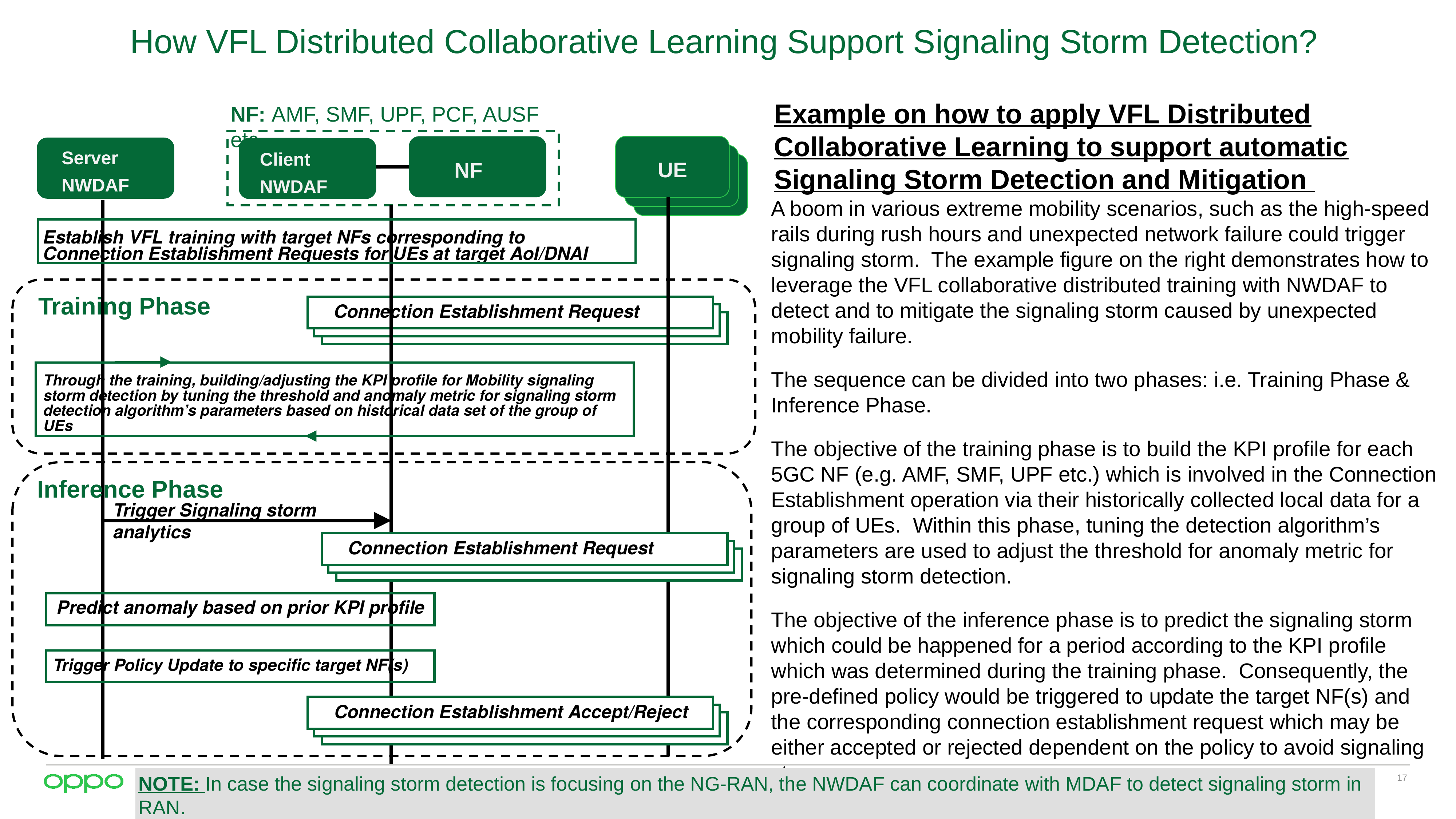

# How VFL Distributed Collaborative Learning Support Signaling Storm Detection?
Example on how to apply VFL Distributed Collaborative Learning to support automatic Signaling Storm Detection and Mitigation
NF: AMF, SMF, UPF, PCF, AUSF etc.

Server
NWDAF

Client
NWDAF

UE
NF

A boom in various extreme mobility scenarios, such as the high-speed rails during rush hours and unexpected network failure could trigger signaling storm.  The example figure on the right demonstrates how to leverage the VFL collaborative distributed training with NWDAF to detect and to mitigate the signaling storm caused by unexpected mobility failure.

The sequence can be divided into two phases: i.e. Training Phase & Inference Phase.

The objective of the training phase is to build the KPI profile for each 5GC NF (e.g. AMF, SMF, UPF etc.) which is involved in the Connection Establishment operation via their historically collected local data for a group of UEs.  Within this phase, tuning the detection algorithm’s parameters are used to adjust the threshold for anomaly metric for signaling storm detection.

The objective of the inference phase is to predict the signaling storm which could be happened for a period according to the KPI profile which was determined during the training phase.  Consequently, the pre-defined policy would be triggered to update the target NF(s) and the corresponding connection establishment request which may be either accepted or rejected dependent on the policy to avoid signaling storm.

Establish VFL training with target NFs corresponding to Connection Establishment Requests for UEs at target AoI/DNAI

Training Phase

Connection Establishment Request

Through the training, building/adjusting the KPI profile for Mobility signaling storm detection by tuning the threshold and anomaly metric for signaling storm detection algorithm’s parameters based on historical data set of the group of UEs

Inference Phase
Trigger Signaling storm analytics

Connection Establishment Request

Predict anomaly based on prior KPI profile

Trigger Policy Update to specific target NF(s)

Connection Establishment Accept/Reject

NOTE: In case the signaling storm detection is focusing on the NG-RAN, the NWDAF can coordinate with MDAF to detect signaling storm in RAN.